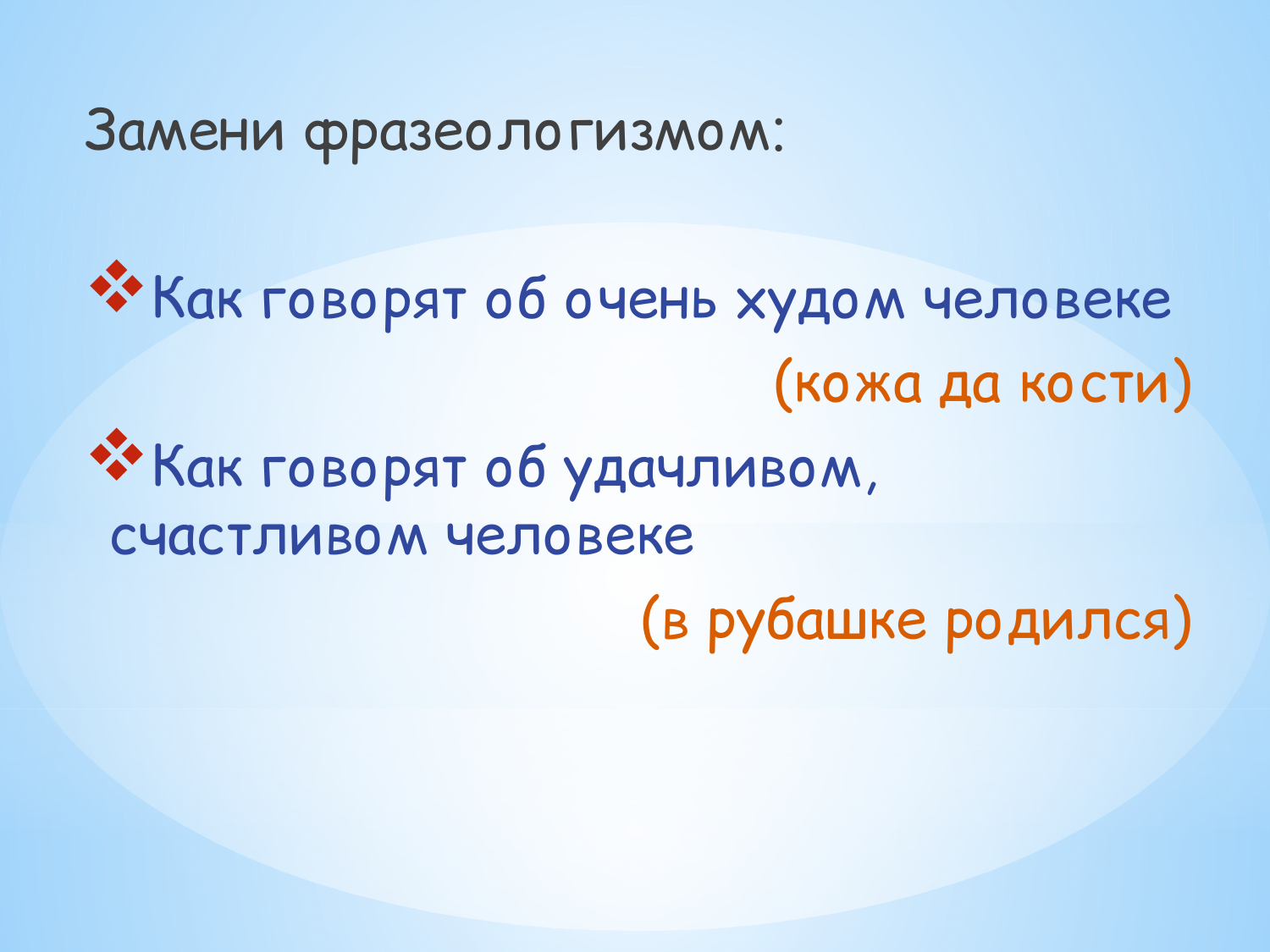

Замени фразеологизмом:

Как говорят об очень худом человеке
(кожа да кости)
Как говорят об удачливом, счастливом человеке
(в рубашке родился)
#